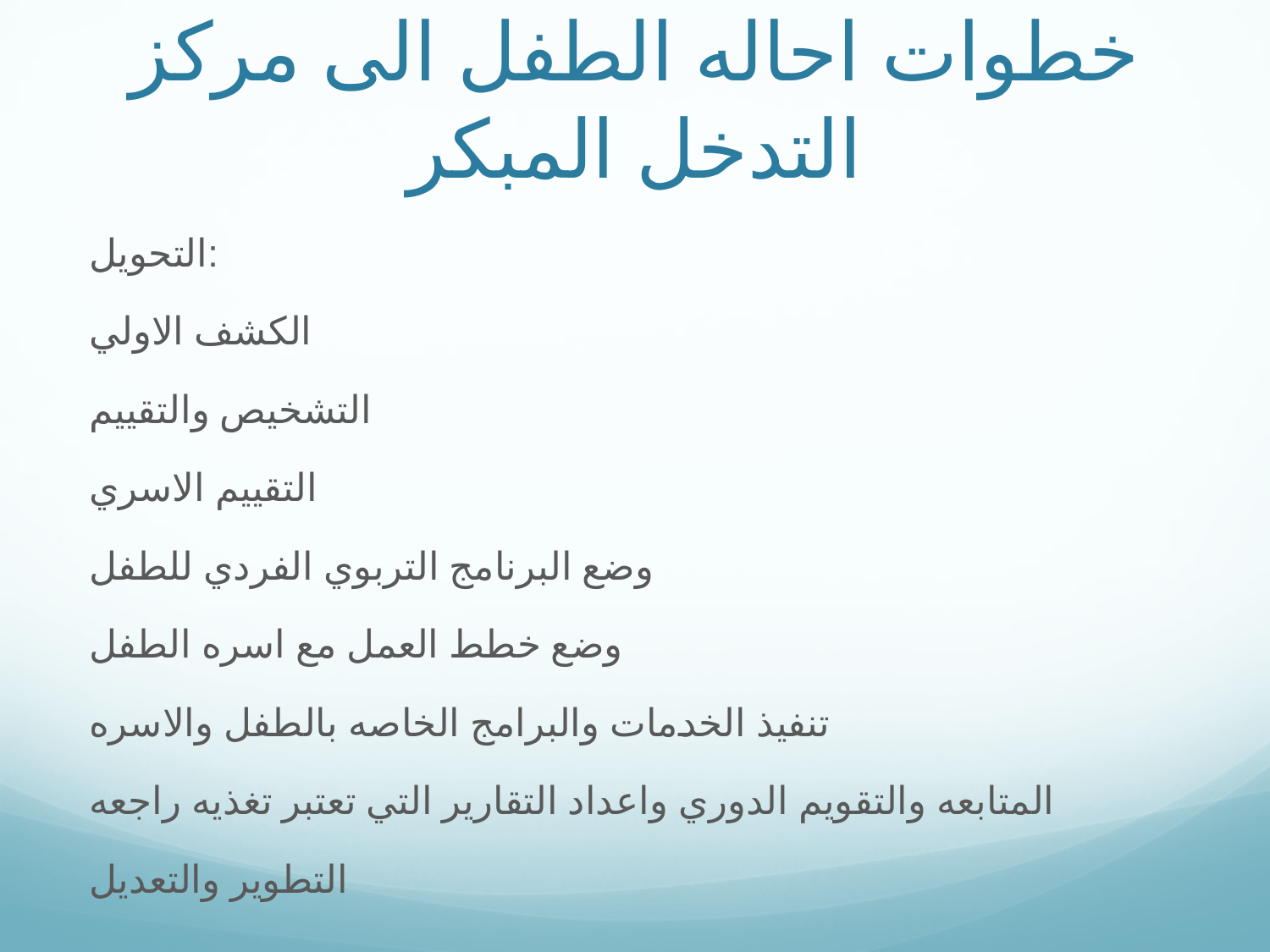

# خطوات احاله الطفل الى مركز التدخل المبكر
التحويل:
الكشف الاولي
التشخيص والتقييم
التقييم الاسري
وضع البرنامج التربوي الفردي للطفل
وضع خطط العمل مع اسره الطفل
تنفيذ الخدمات والبرامج الخاصه بالطفل والاسره
المتابعه والتقويم الدوري واعداد التقارير التي تعتبر تغذيه راجعه
التطوير والتعديل